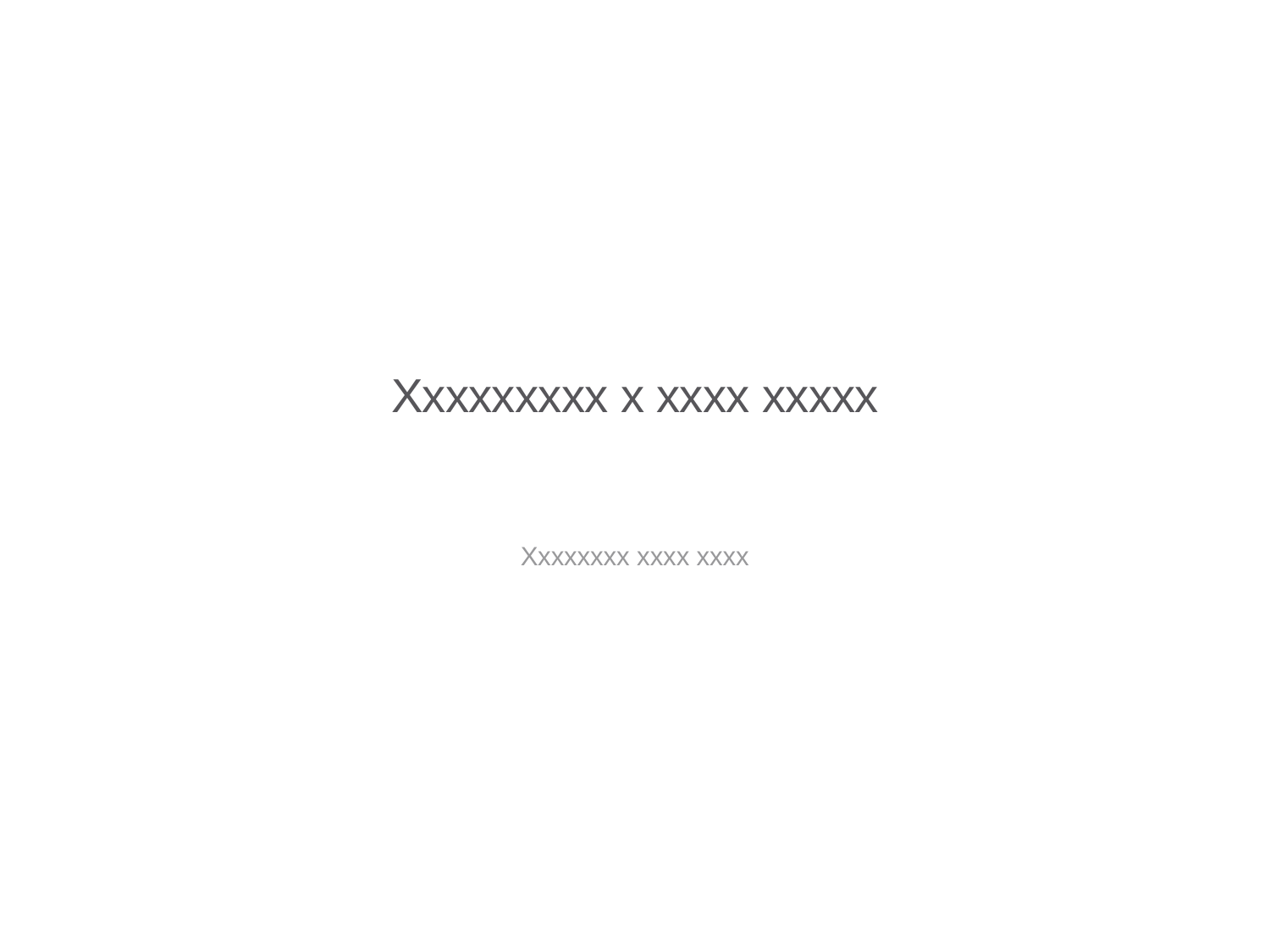

# Xxxxxxxxx x xxxx xxxxx
Xxxxxxxx xxxx xxxx